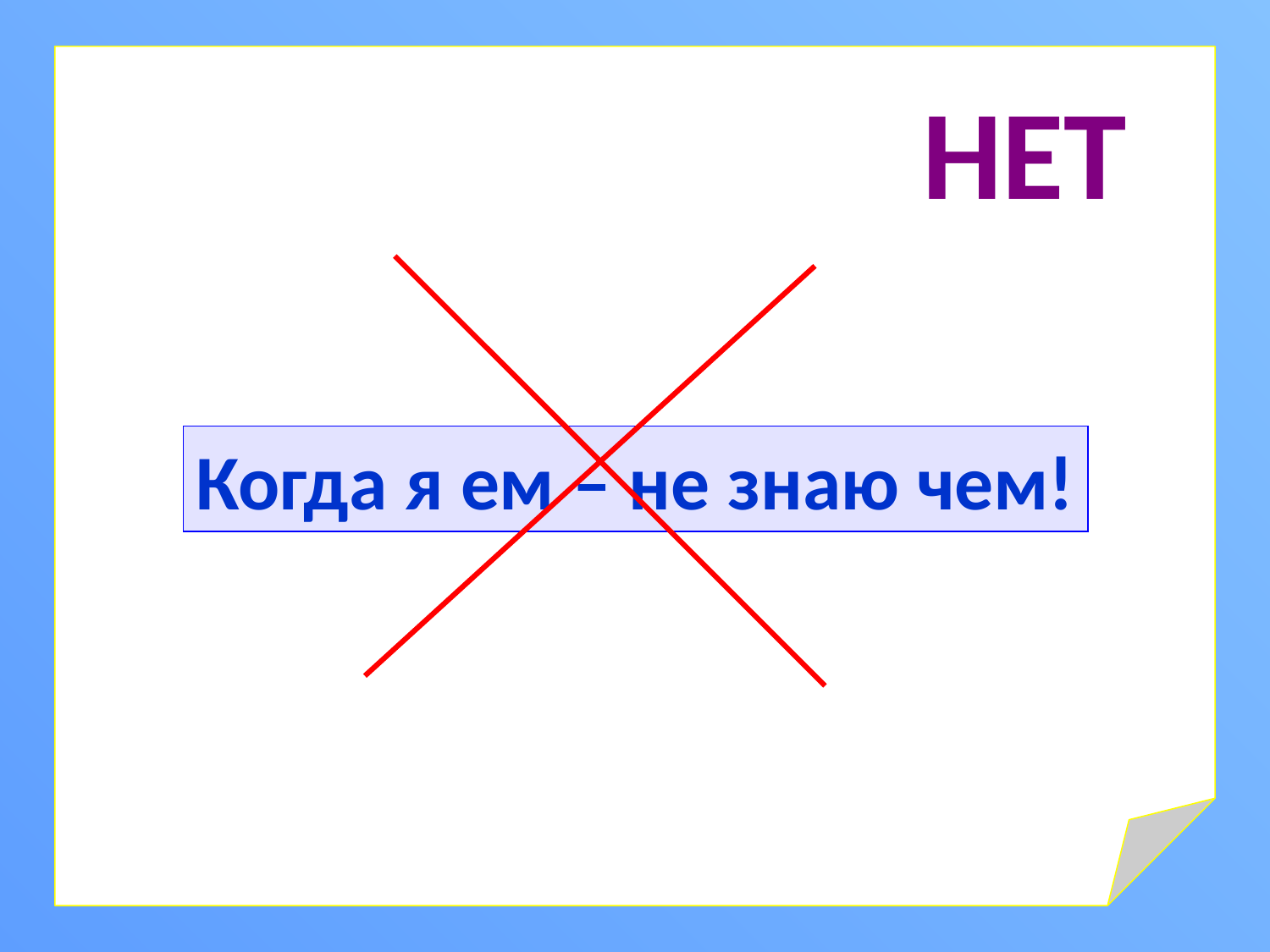

НЕТ

Когда я ем – не знаю чем!